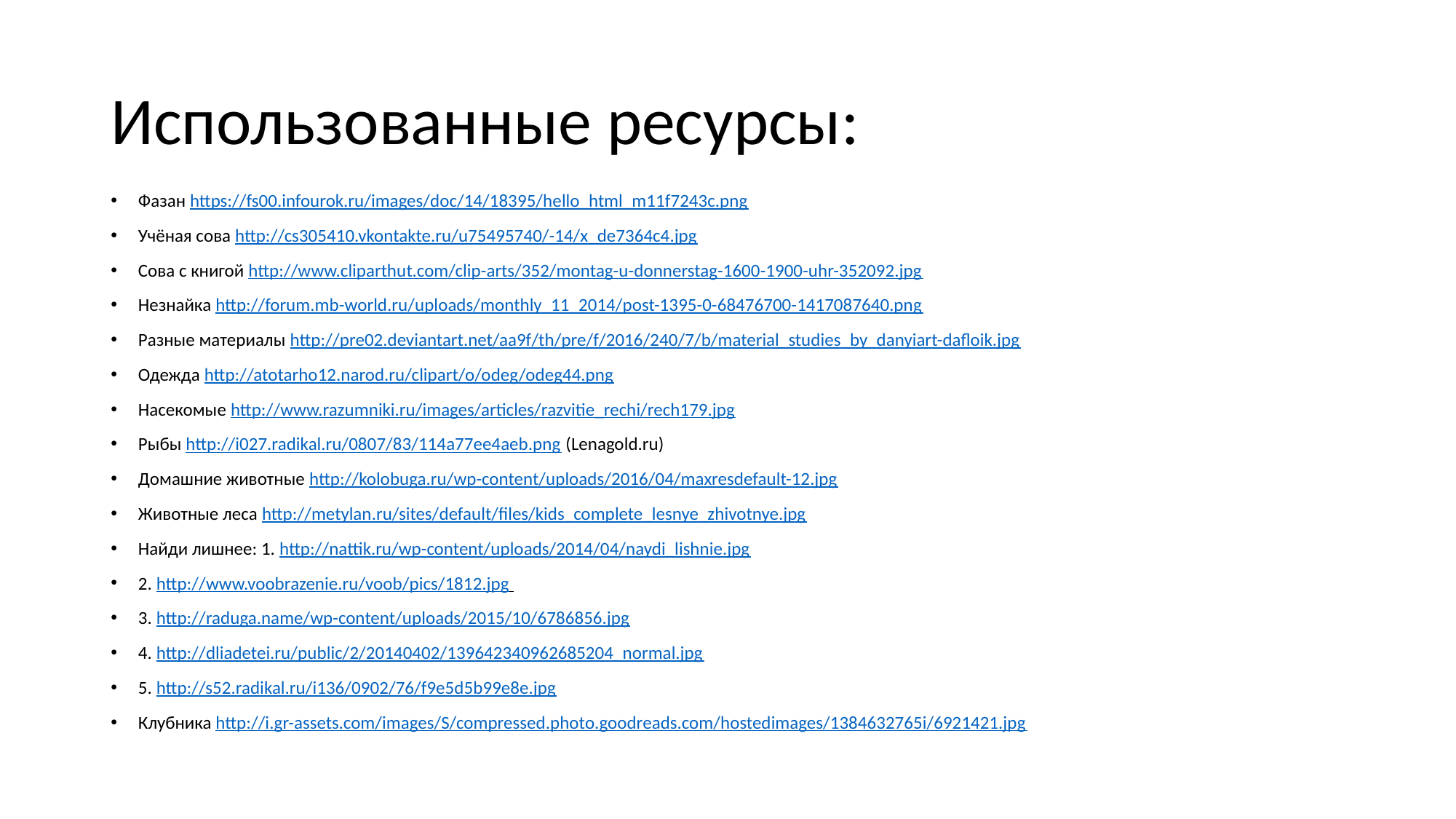

# Использованные ресурсы:
Фазан https://fs00.infourok.ru/images/doc/14/18395/hello_html_m11f7243c.png
Учёная сова http://cs305410.vkontakte.ru/u75495740/-14/x_de7364c4.jpg
Сова с книгой http://www.cliparthut.com/clip-arts/352/montag-u-donnerstag-1600-1900-uhr-352092.jpg
Незнайка http://forum.mb-world.ru/uploads/monthly_11_2014/post-1395-0-68476700-1417087640.png
Разные материалы http://pre02.deviantart.net/aa9f/th/pre/f/2016/240/7/b/material_studies_by_danyiart-dafloik.jpg
Одежда http://atotarho12.narod.ru/clipart/o/odeg/odeg44.png
Насекомые http://www.razumniki.ru/images/articles/razvitie_rechi/rech179.jpg
Рыбы http://i027.radikal.ru/0807/83/114a77ee4aeb.png (Lenagold.ru)
Домашние животные http://kolobuga.ru/wp-content/uploads/2016/04/maxresdefault-12.jpg
Животные леса http://metylan.ru/sites/default/files/kids_complete_lesnye_zhivotnye.jpg
Найди лишнее: 1. http://nattik.ru/wp-content/uploads/2014/04/naydi_lishnie.jpg
2. http://www.voobrazenie.ru/voob/pics/1812.jpg
3. http://raduga.name/wp-content/uploads/2015/10/6786856.jpg
4. http://dliadetei.ru/public/2/20140402/139642340962685204_normal.jpg
5. http://s52.radikal.ru/i136/0902/76/f9e5d5b99e8e.jpg
Клубника http://i.gr-assets.com/images/S/compressed.photo.goodreads.com/hostedimages/1384632765i/6921421.jpg